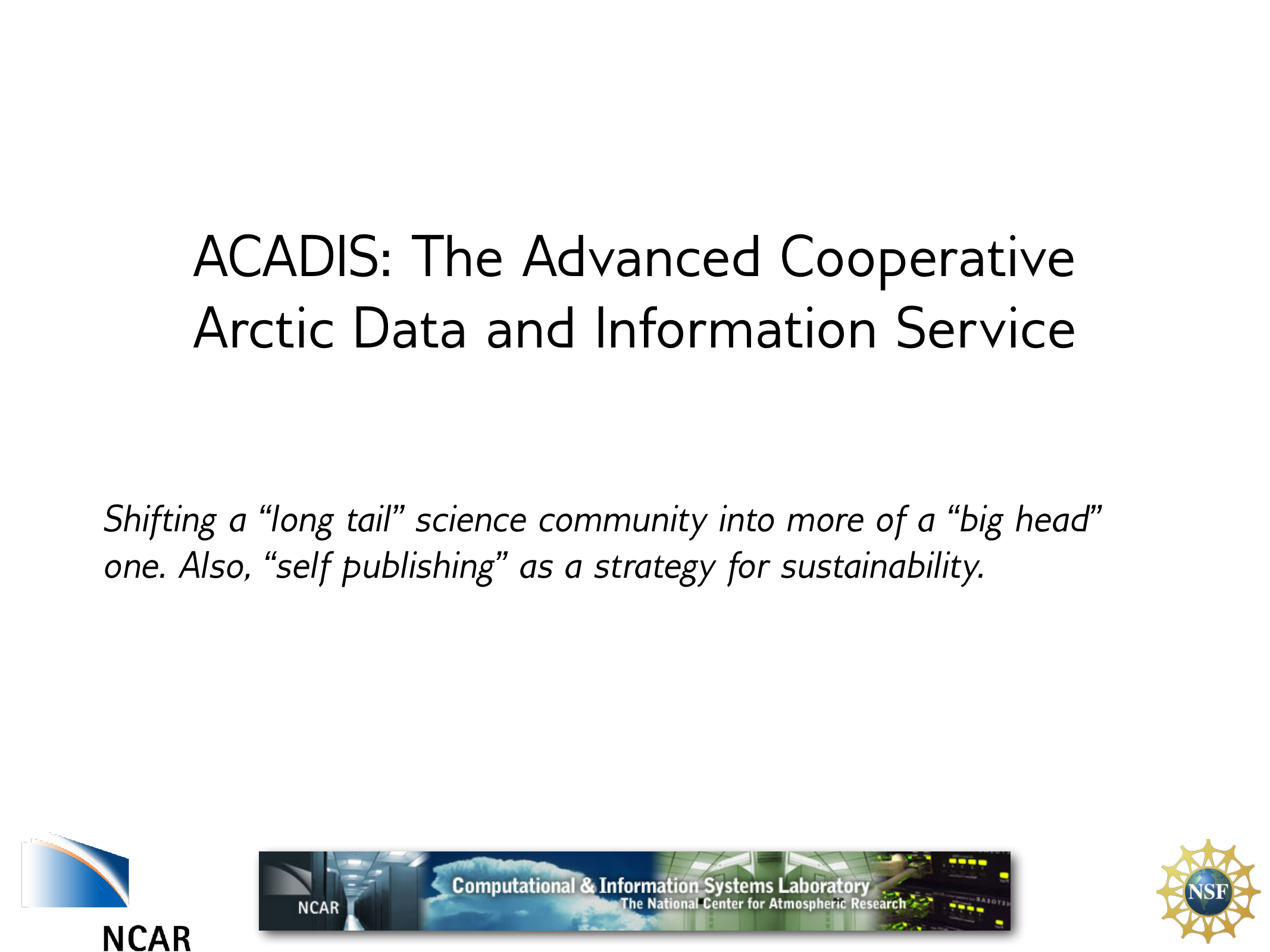

# ACADIS: The Advanced Cooperative Arctic Data and Information Service
Shifting a “long tail” science community into more of a “big head” one. Also, “self publishing” as a strategy for sustainability.